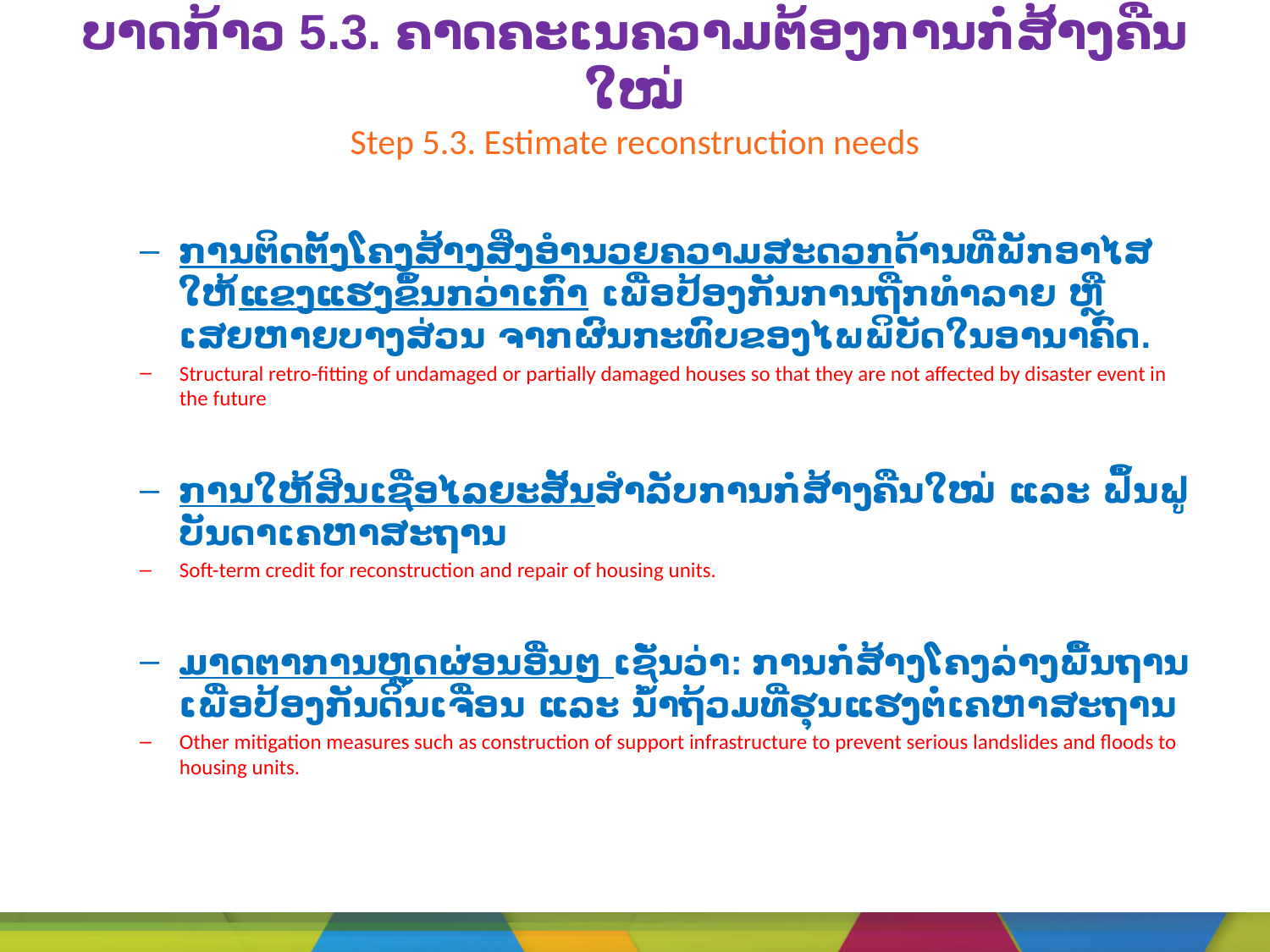

# ບາດກ້າວ 5.3. ຄາດຄະເນຄວາມຕ້ອງການກໍ່ສ້າງຄືນໃໝ່ Step 5.3. Estimate reconstruction needs
ການຕິດຕັ້ງໂຄງສ້າງສິ່ງອໍານວຍຄວາມສະດວກດ້ານທີ່ພັກອາໄສໃຫ້ແຂງແຮງຂຶ້ນກວ່າເກົ່າ ເພື່ອປ້ອງກັນການຖືກທໍາລາຍ ຫຼື ເສຍຫາຍບາງສ່ວນ ຈາກຜົນກະທົບຂອງໄພພິບັດໃນອານາຄົດ.
Structural retro-fitting of undamaged or partially damaged houses so that they are not affected by disaster event in the future

ການໃຫ້ສິນເຊື່ອໄລຍະສັ້ນສຳລັບການກໍ່ສ້າງຄືນໃໝ່ ແລະ ຟຶ້ນຟູບັນດາເຄຫາສະຖານ
Soft-term credit for reconstruction and repair of housing units.

ມາດຕາການຫຼຸດຜ່ອນອື່ນໆ ເຊັ່ນວ່າ: ການກໍ່ສ້າງໂຄງລ່າງພື້ນຖານເພື່ອປ້ອງກັນດິນເຈື່ອນ ແລະ ນ້ຳຖ້ວມທີ່ຮຸນແຮງຕໍ່ເຄຫາສະຖານ
Other mitigation measures such as construction of support infrastructure to prevent serious landslides and floods to housing units.